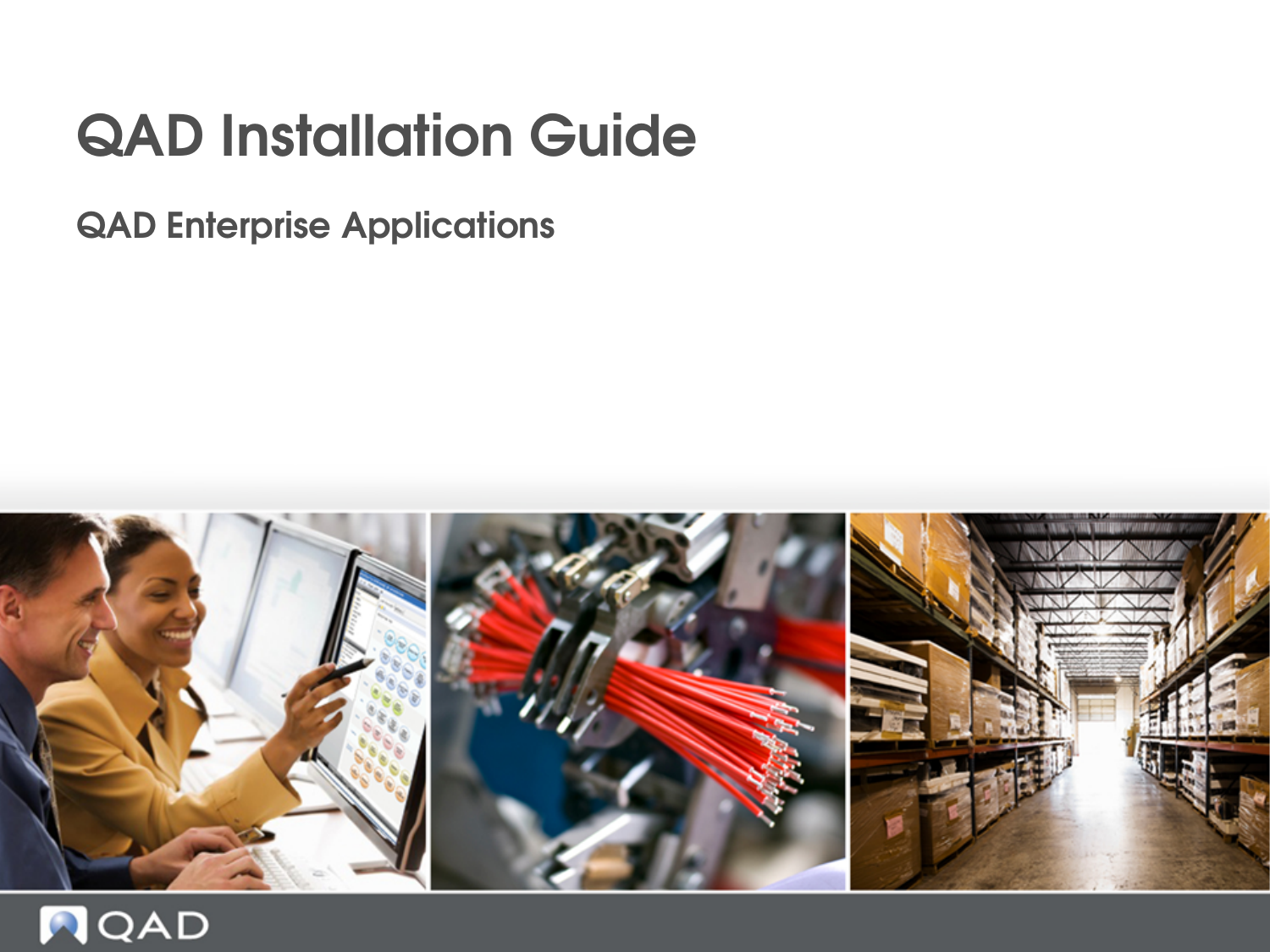

# QAD Installation Guide
QAD Enterprise Applications